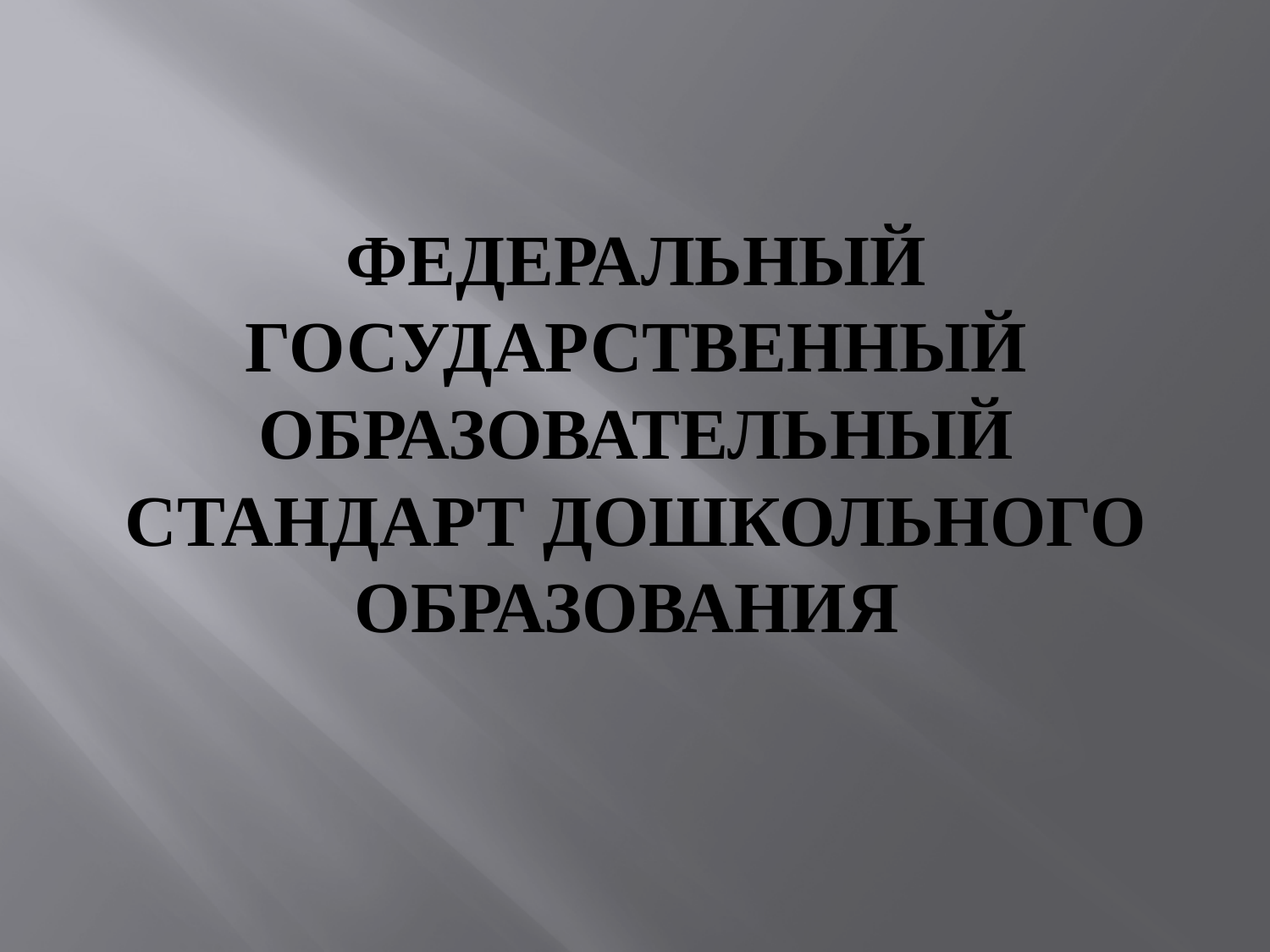

# ФЕДЕРАЛЬНЫЙ ГОСУДАРСТВЕННЫЙ ОБРАЗОВАТЕЛЬНЫЙ СТАНДАРТ ДОШКОЛЬНОГО ОБРАЗОВАНИЯ